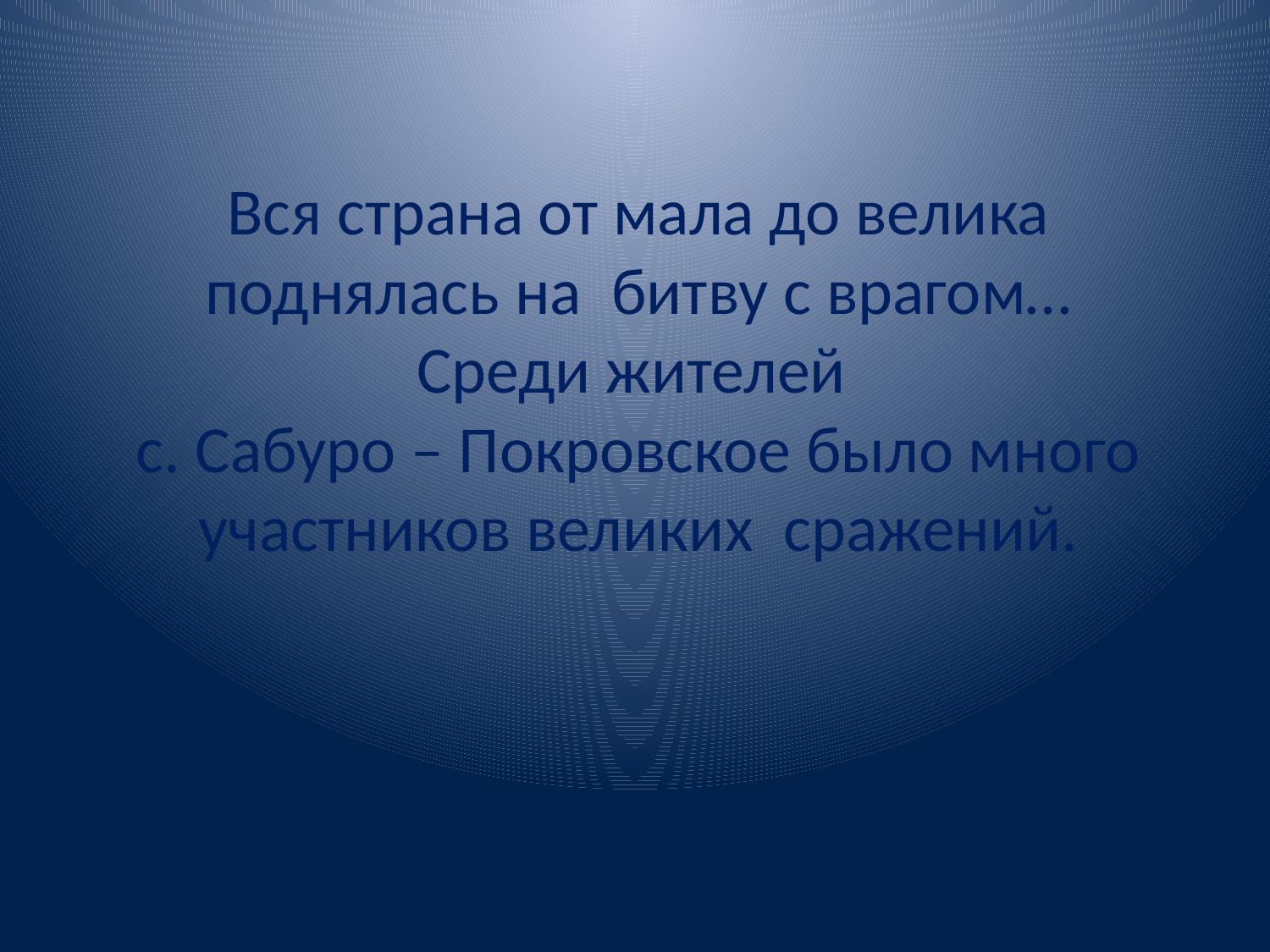

# Вся страна от мала до велика поднялась на  битву с врагом… Среди жителей с. Сабуро – Покровское было много участников великих  сражений.